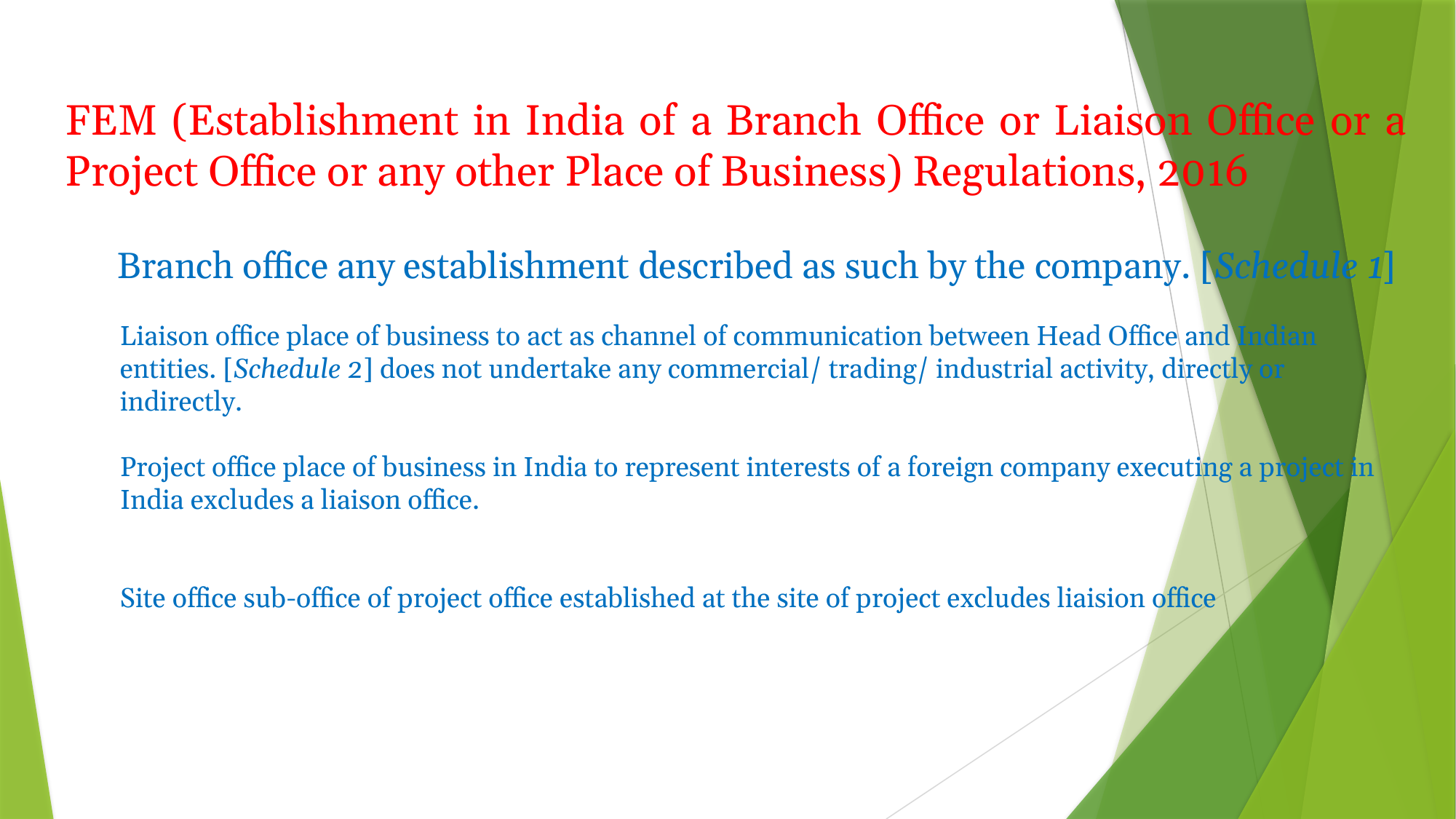

FEM (Establishment in India of a Branch Office or Liaison Office or a Project Office or any other Place of Business) Regulations, 2016

      Branch office any establishment described as such by the company. [Schedule 1]

Liaison office place of business to act as channel of communication between Head Office and Indian entities. [Schedule 2] does not undertake any commercial/ trading/ industrial activity, directly or indirectly.

Project office place of business in India to represent interests of a foreign company executing a project in India excludes a liaison office.

Site office sub-office of project office established at the site of project excludes liaision office